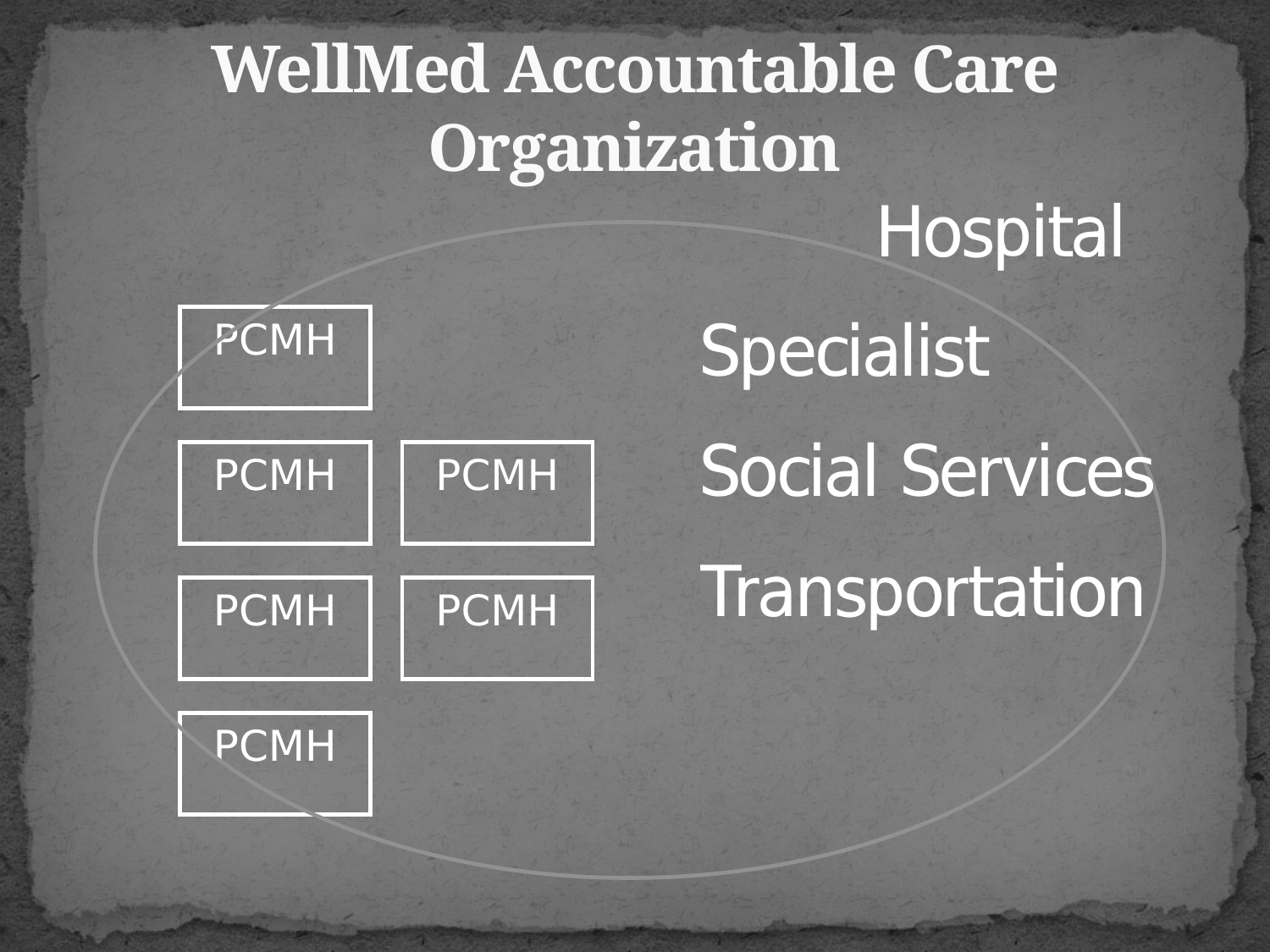

# WellMed Accountable Care Organization
        Hospital
Specialist
Social Services
Transportation

PCMH
PCMH
PCMH
PCMH
PCMH
PCMH